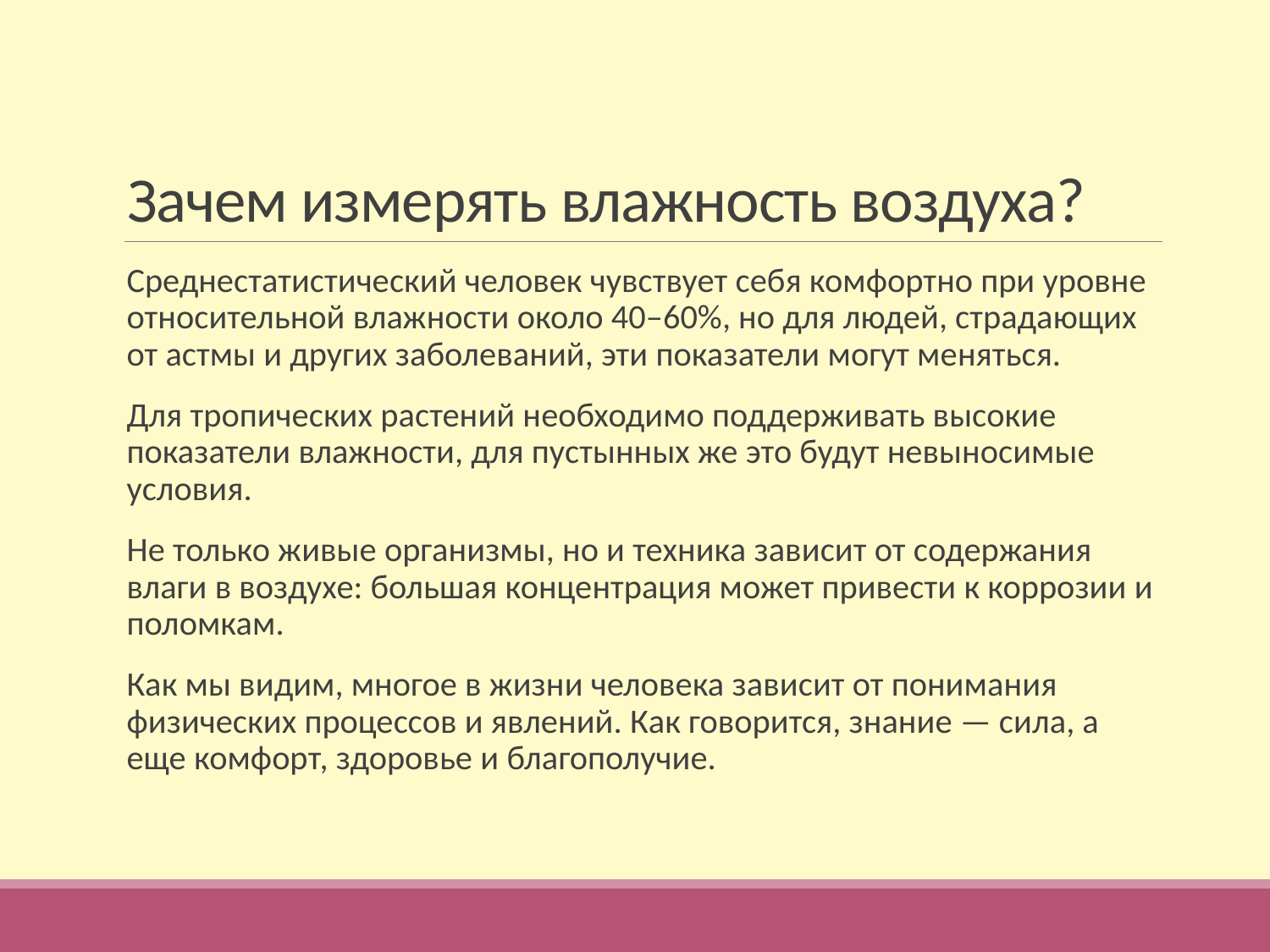

# Зачем измерять влажность воздуха?
Среднестатистический человек чувствует себя комфортно при уровне относительной влажности около 40–60%, но для людей, страдающих от астмы и других заболеваний, эти показатели могут меняться.
Для тропических растений необходимо поддерживать высокие показатели влажности, для пустынных же это будут невыносимые условия.
Не только живые организмы, но и техника зависит от содержания влаги в воздухе: большая концентрация может привести к коррозии и поломкам.
Как мы видим, многое в жизни человека зависит от понимания физических процессов и явлений. Как говорится, знание — сила, а еще комфорт, здоровье и благополучие.